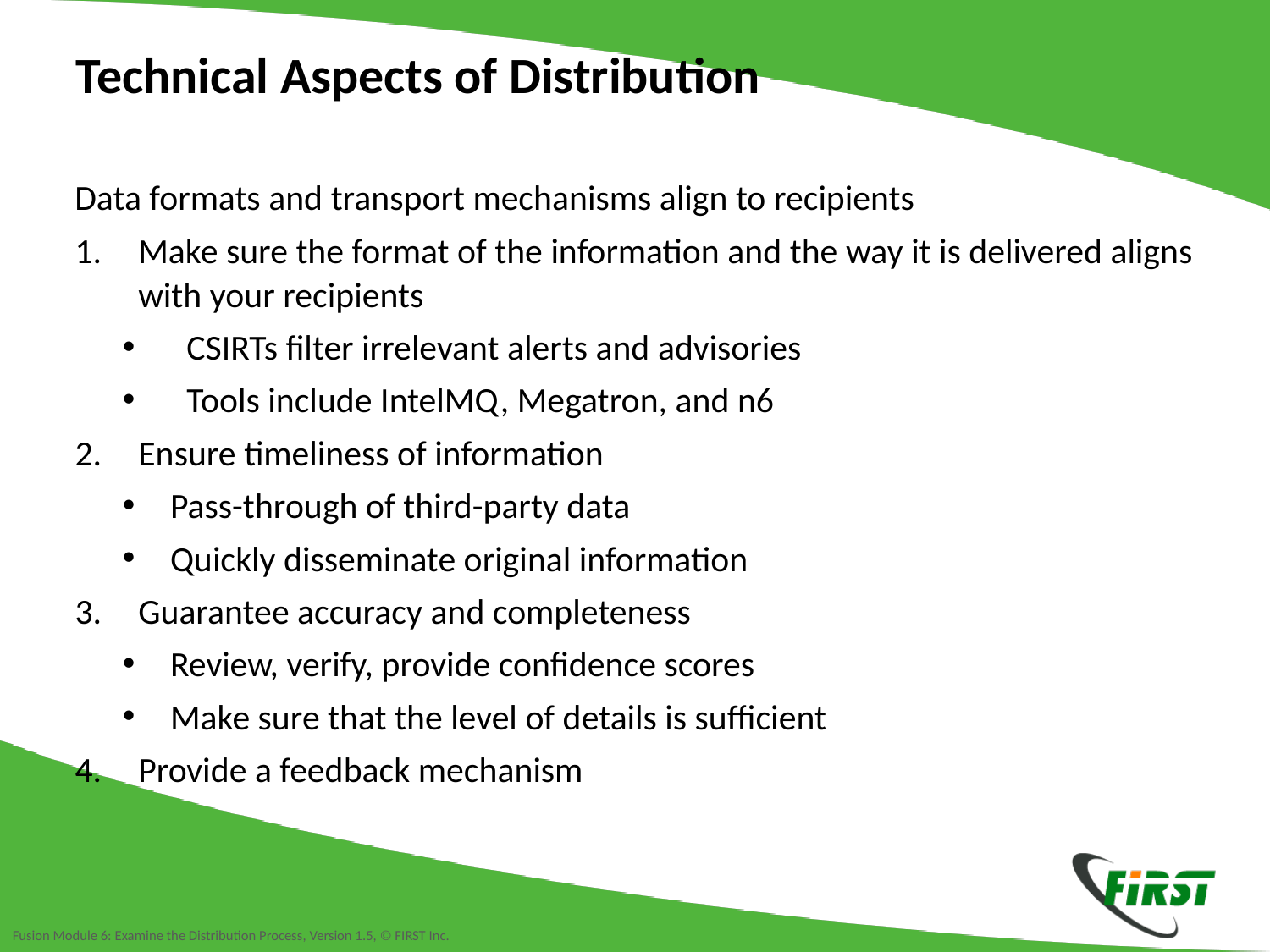

Technical Aspects of Distribution
Data formats and transport mechanisms align to recipients
Make sure the format of the information and the way it is delivered aligns with your recipients
CSIRTs filter irrelevant alerts and advisories
Tools include IntelMQ, Megatron, and n6
Ensure timeliness of information
Pass-through of third-party data
Quickly disseminate original information
Guarantee accuracy and completeness
Review, verify, provide confidence scores
Make sure that the level of details is sufficient
Provide a feedback mechanism